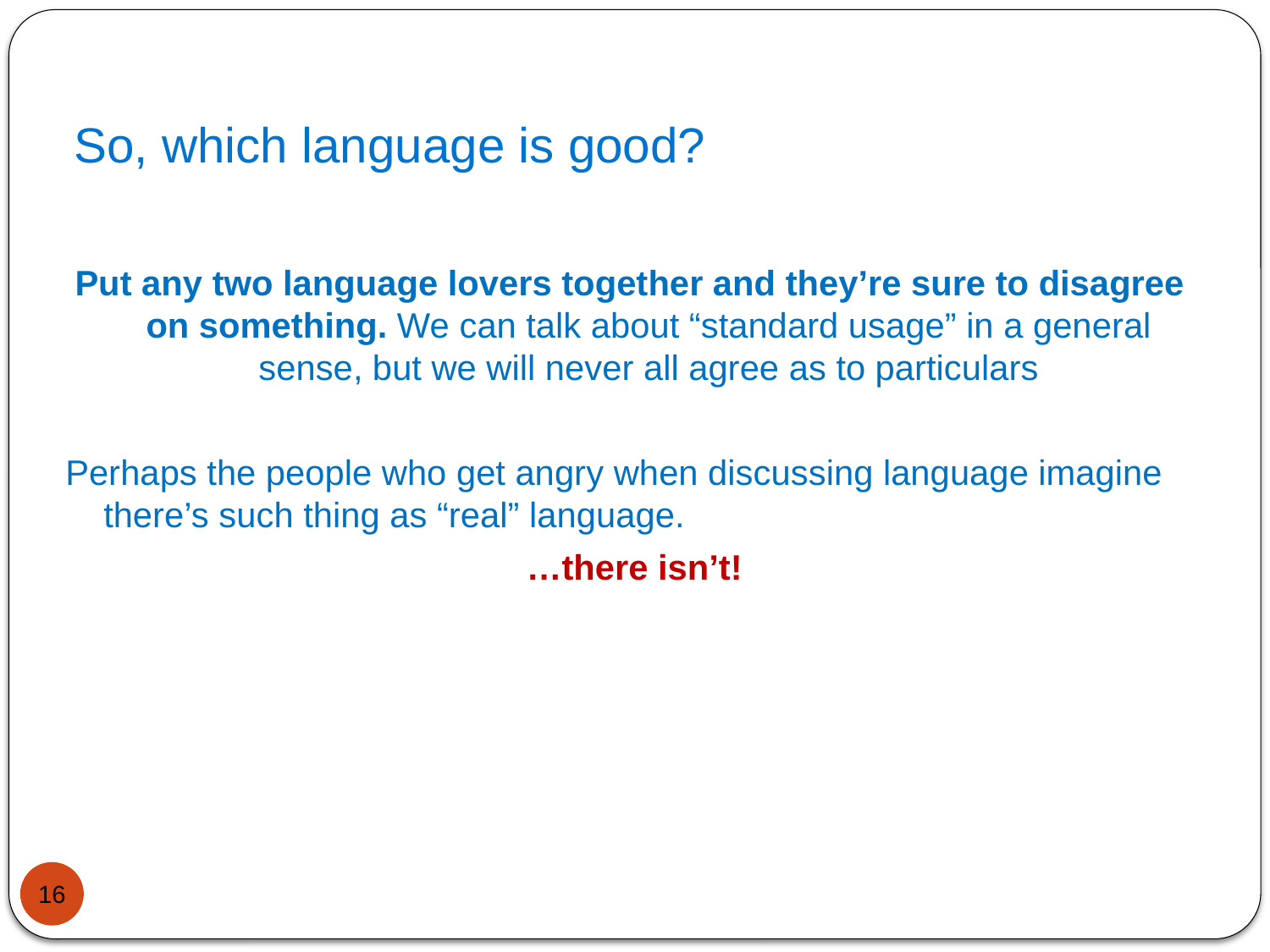

So, which language is good?

Put any two language lovers together and they’re sure to disagree on something. We can talk about “standard usage” in a general sense, but we will never all agree as to particulars

Perhaps the people who get angry when discussing language imagine there’s such thing as “real” language.
 …there isn’t!

16